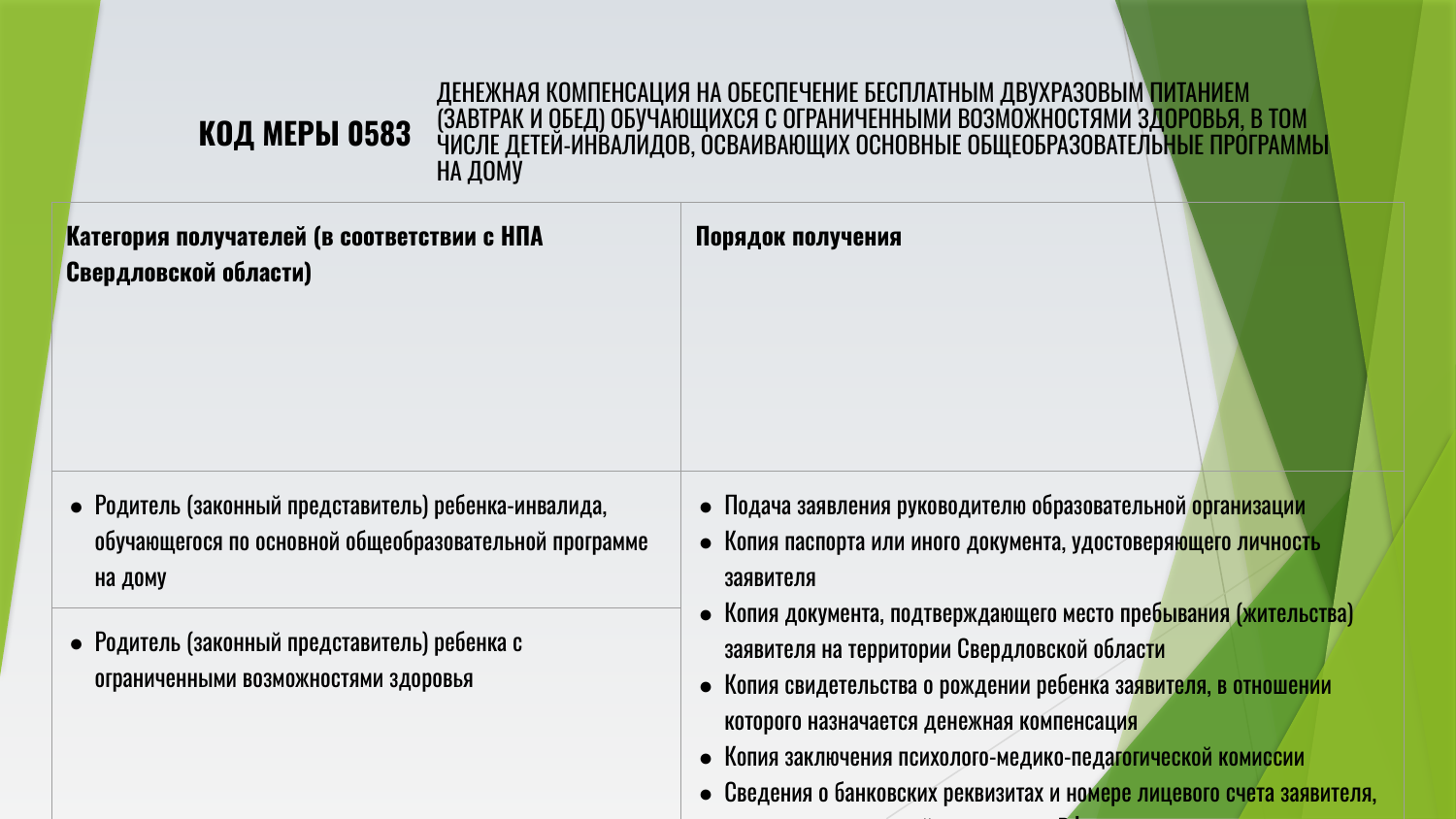

КОД МЕРЫ 0583
# ДЕНЕЖНАЯ КОМПЕНСАЦИЯ НА ОБЕСПЕЧЕНИЕ БЕСПЛАТНЫМ ДВУХРАЗОВЫМ ПИТАНИЕМ (ЗАВТРАК И ОБЕД) ОБУЧАЮЩИХСЯ С ОГРАНИЧЕННЫМИ ВОЗМОЖНОСТЯМИ ЗДОРОВЬЯ, В ТОМ ЧИСЛЕ ДЕТЕЙ-ИНВАЛИДОВ, ОСВАИВАЮЩИХ ОСНОВНЫЕ ОБЩЕОБРАЗОВАТЕЛЬНЫЕ ПРОГРАММЫ НА ДОМУ
| Категория получателей (в соответствии с НПА Свердловской области) | Порядок получения |
| --- | --- |
| Родитель (законный представитель) ребенка-инвалида, обучающегося по основной общеобразовательной программе на дому | Подача заявления руководителю образовательной организации Копия паспорта или иного документа, удостоверяющего личность заявителя Копия документа, подтверждающего место пребывания (жительства) заявителя на территории Свердловской области Копия свидетельства о рождении ребенка заявителя, в отношении которого назначается денежная компенсация Копия заключения психолого-медико-педагогической комиссии Сведения о банковских реквизитах и номере лицевого счета заявителя, открытого в кредитной организации РФ на имя заявителя Заявление о согласии на обработку персональных данных заявителя и обучающихся с ОВЗ в соответствии с законодательством РФ |
| Родитель (законный представитель) ребенка с ограниченными возможностями здоровья |  |